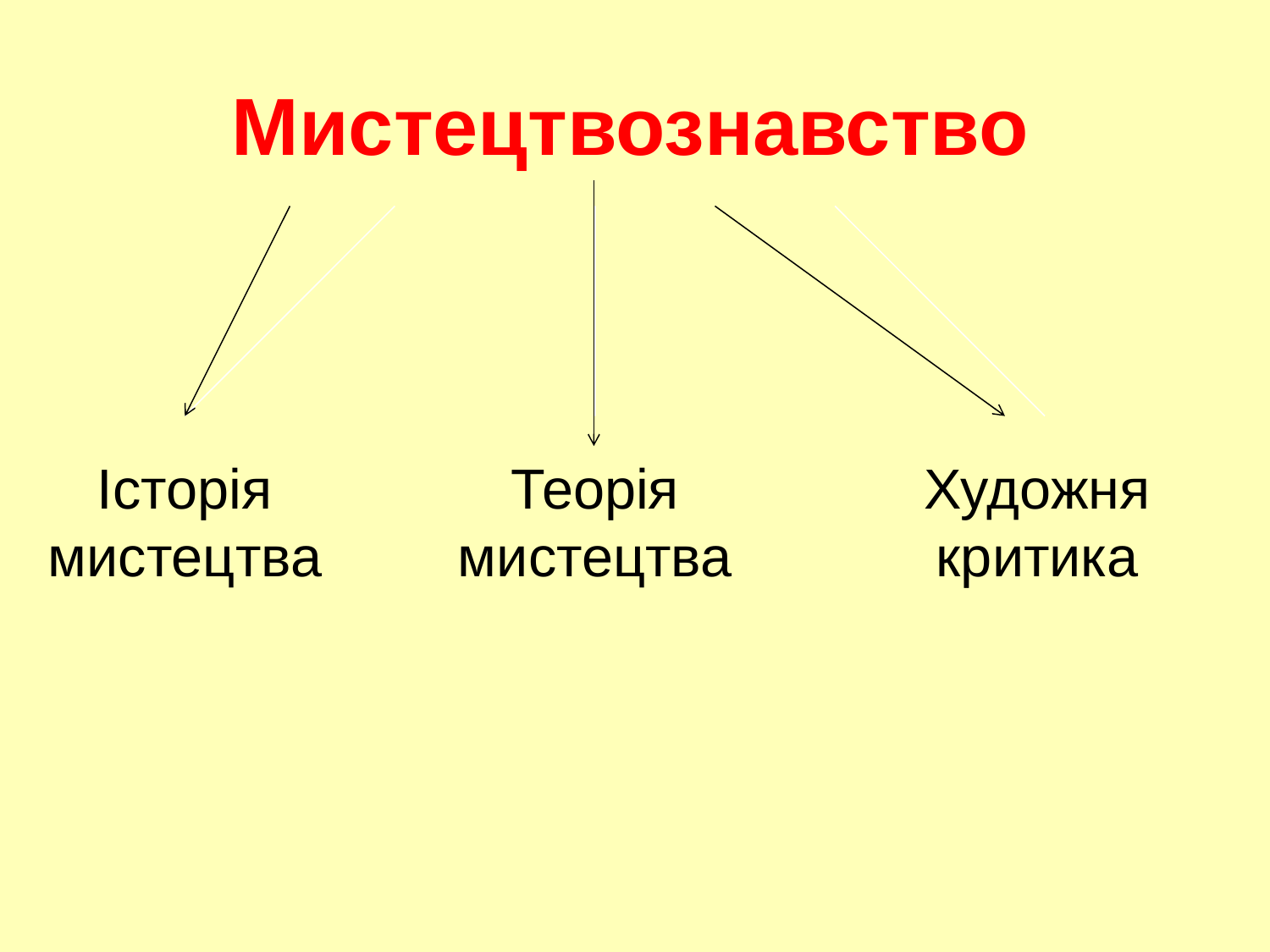

Мистецтвознавство

Історія мистецтва
Теорія мистецтва
Художня критика